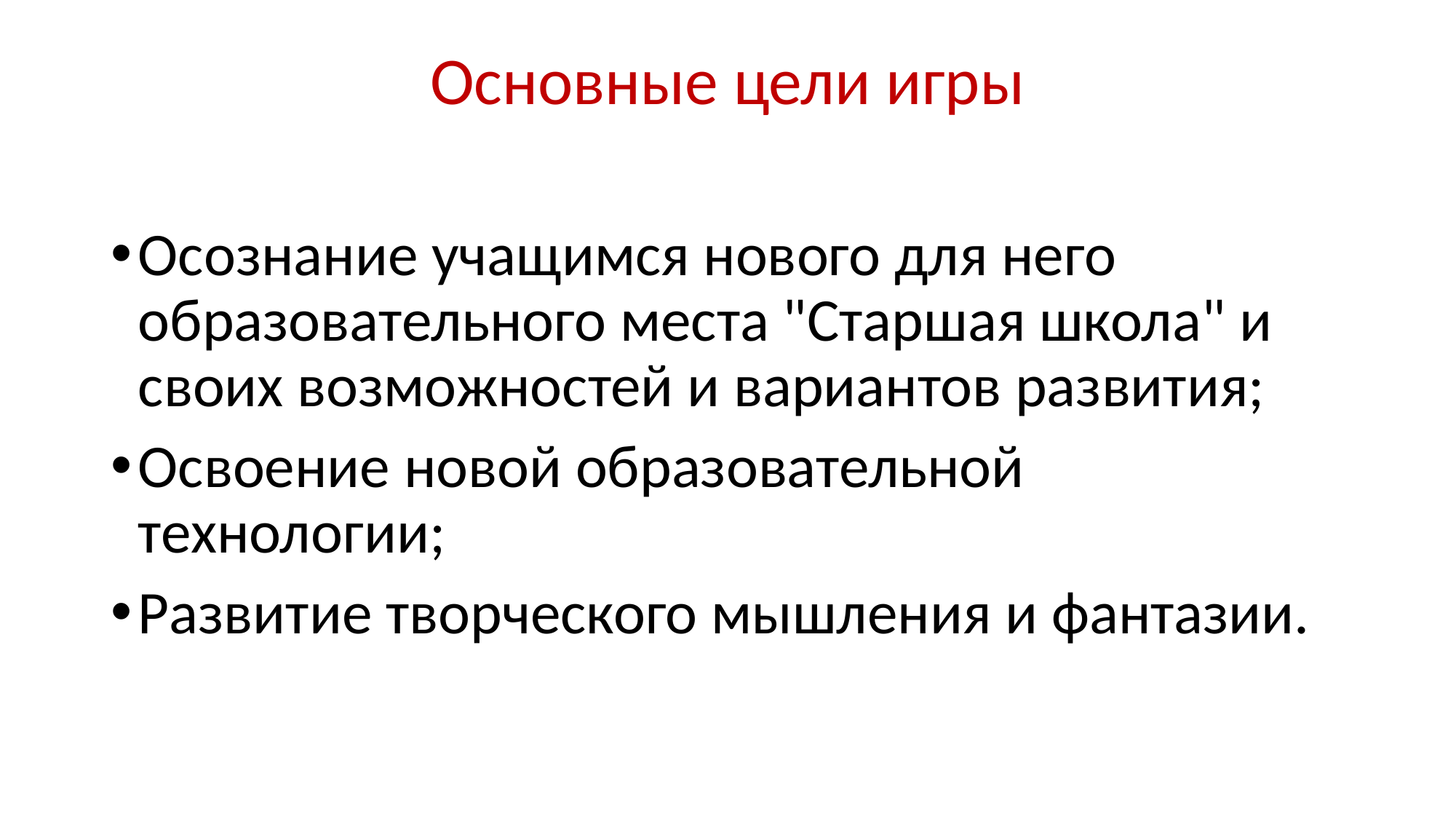

# Основные цели игры
Осознание учащимся нового для него образовательного места "Старшая школа" и своих возможностей и вариантов развития;
Освоение новой образовательной технологии;
Развитие творческого мышления и фантазии.